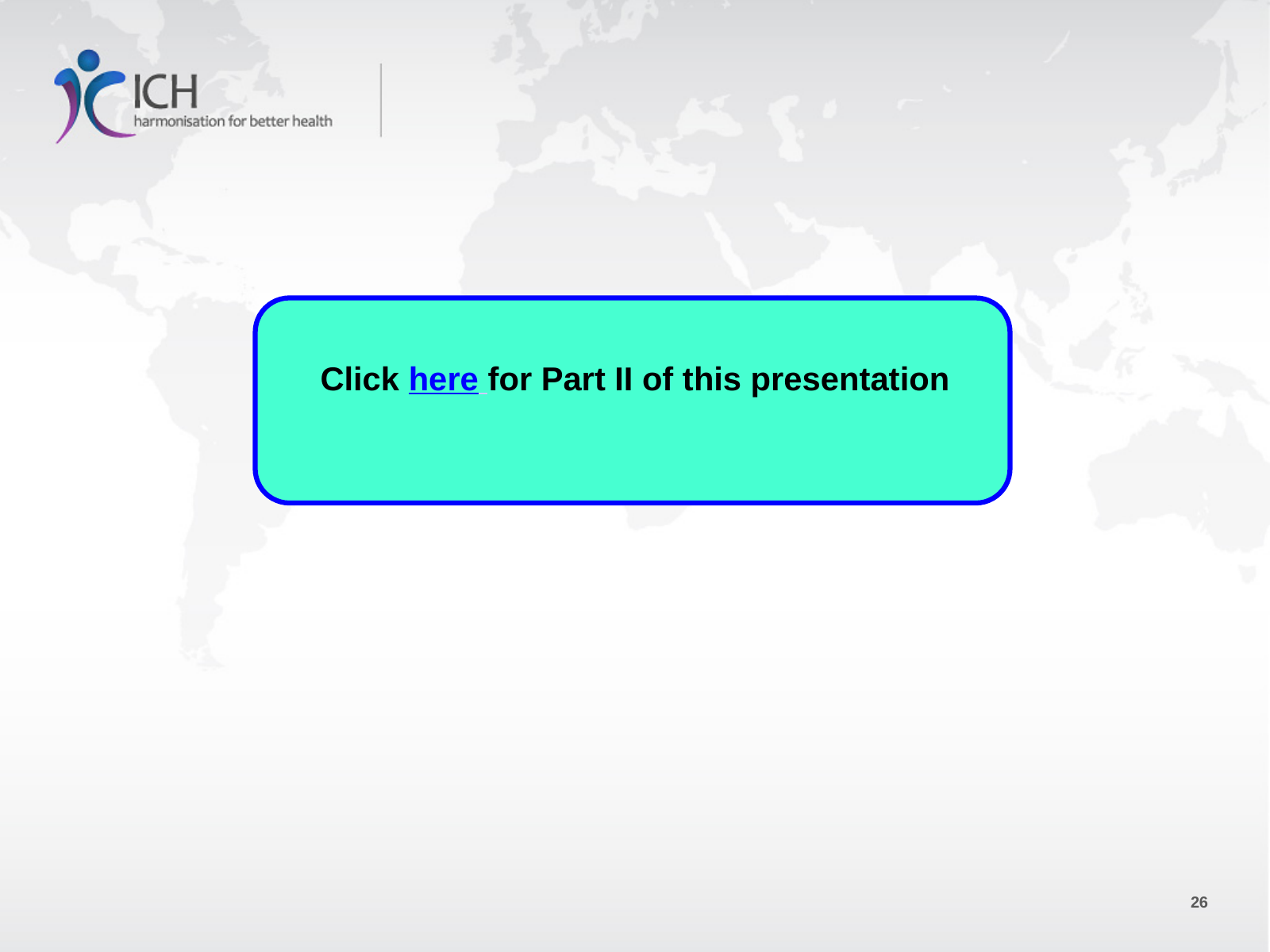

Click here for Part II of this presentation
26